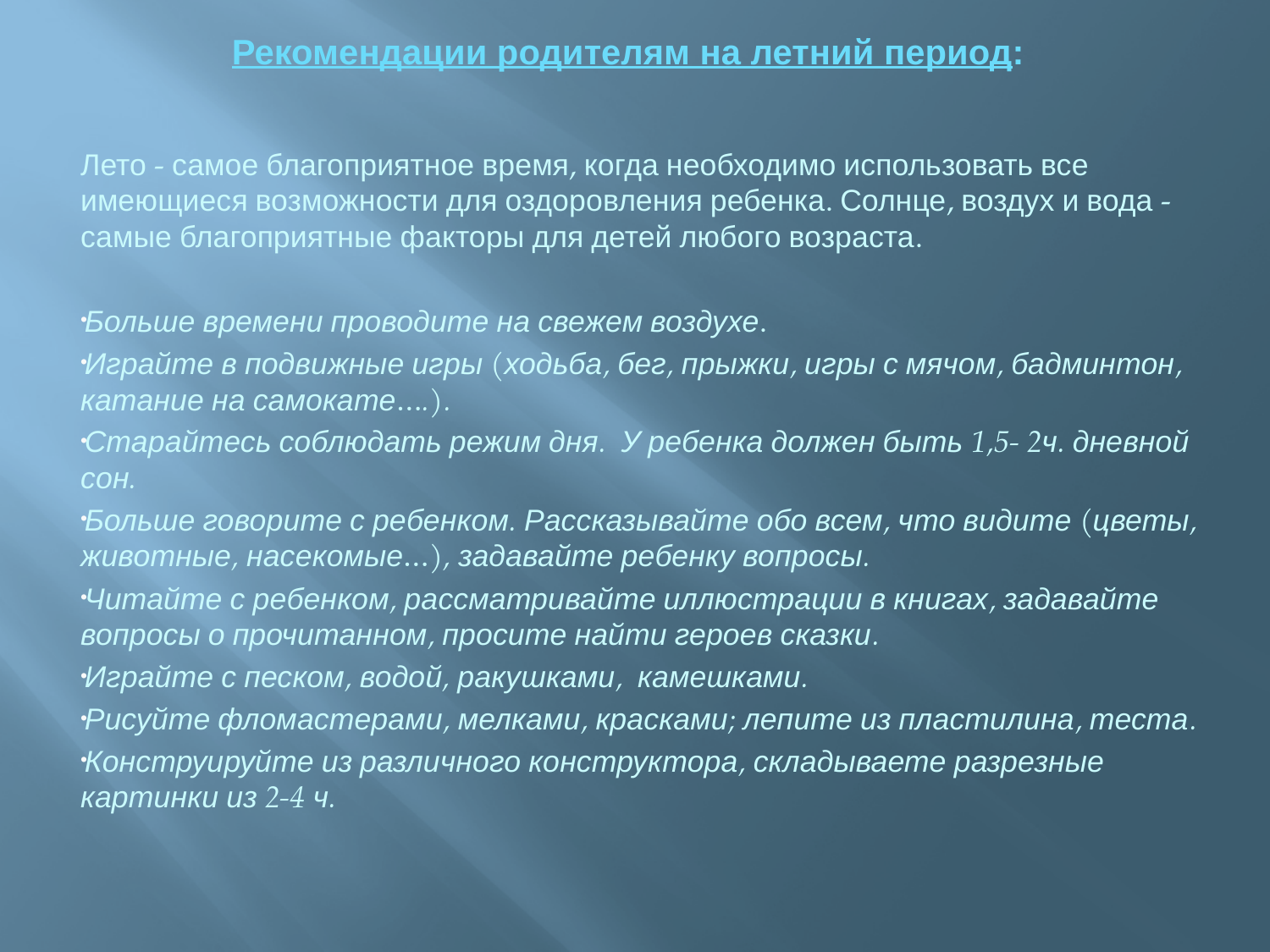

# Рекомендации родителям на летний период:
Лето - самое благоприятное время, когда необходимо использовать все имеющиеся возможности для оздоровления ребенка. Солнце, воздух и вода - самые благоприятные факторы для детей любого возраста.

Больше времени проводите на свежем воздухе.
Играйте в подвижные игры (ходьба, бег, прыжки, игры с мячом, бадминтон, катание на самокате….).
Старайтесь соблюдать режим дня.  У ребенка должен быть 1,5- 2ч. дневной сон.
Больше говорите с ребенком. Рассказывайте обо всем, что видите (цветы, животные, насекомые…), задавайте ребенку вопросы.
Читайте с ребенком, рассматривайте иллюстрации в книгах, задавайте вопросы о прочитанном, просите найти героев сказки.
Играйте с песком, водой, ракушками,  камешками.
Рисуйте фломастерами, мелками, красками; лепите из пластилина, теста.
Конструируйте из различного конструктора, складываете разрезные картинки из 2-4 ч.